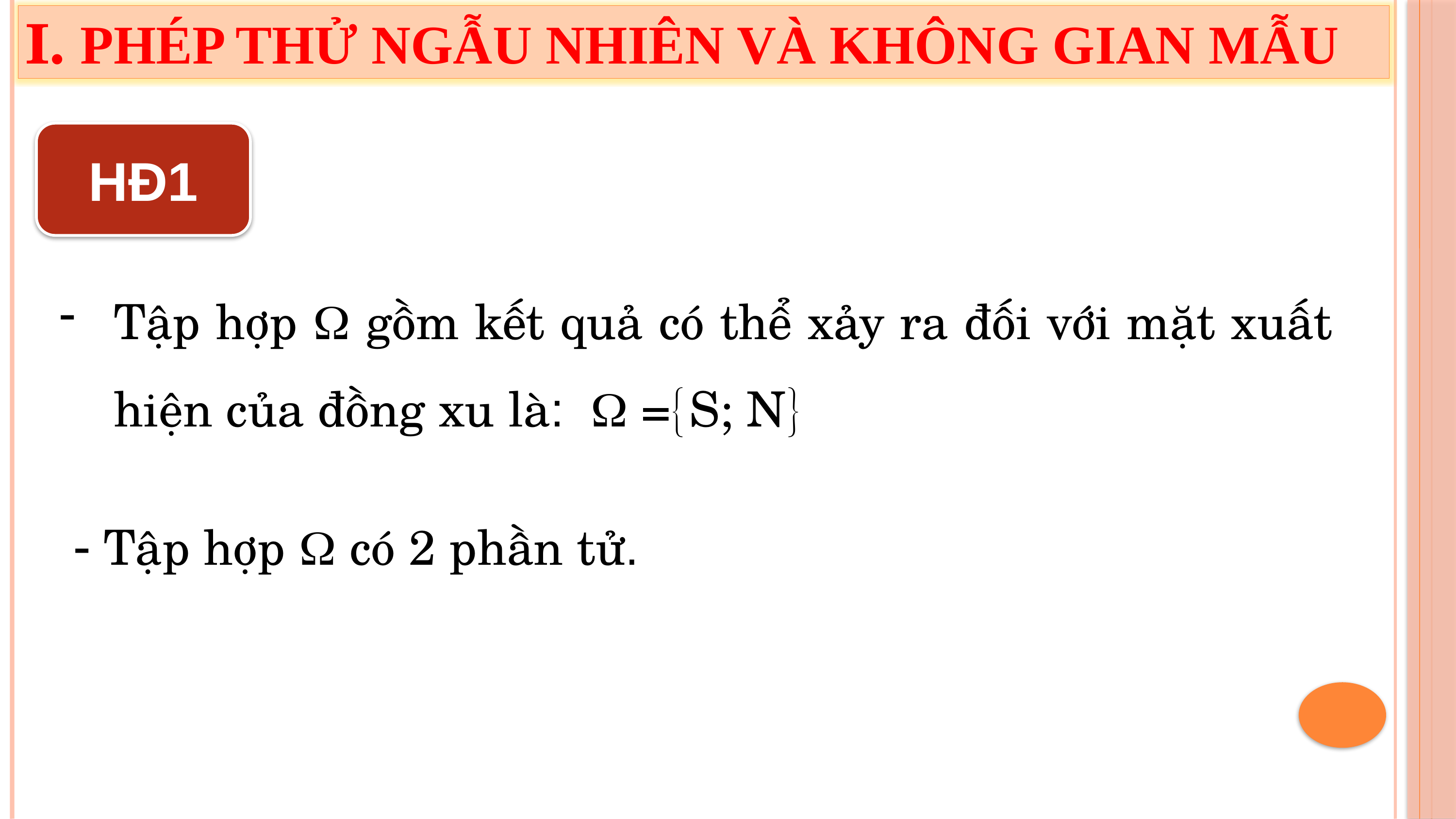

I. PHÉP THỬ NGẪU NHIÊN VÀ KHÔNG GIAN MẪU
HĐ1
Tập hợp Ω gồm kết quả có thể xảy ra đối với mặt xuất hiện của đồng xu là:  Ω ={S; N}
− Tập hợp Ω có 2 phần tử.